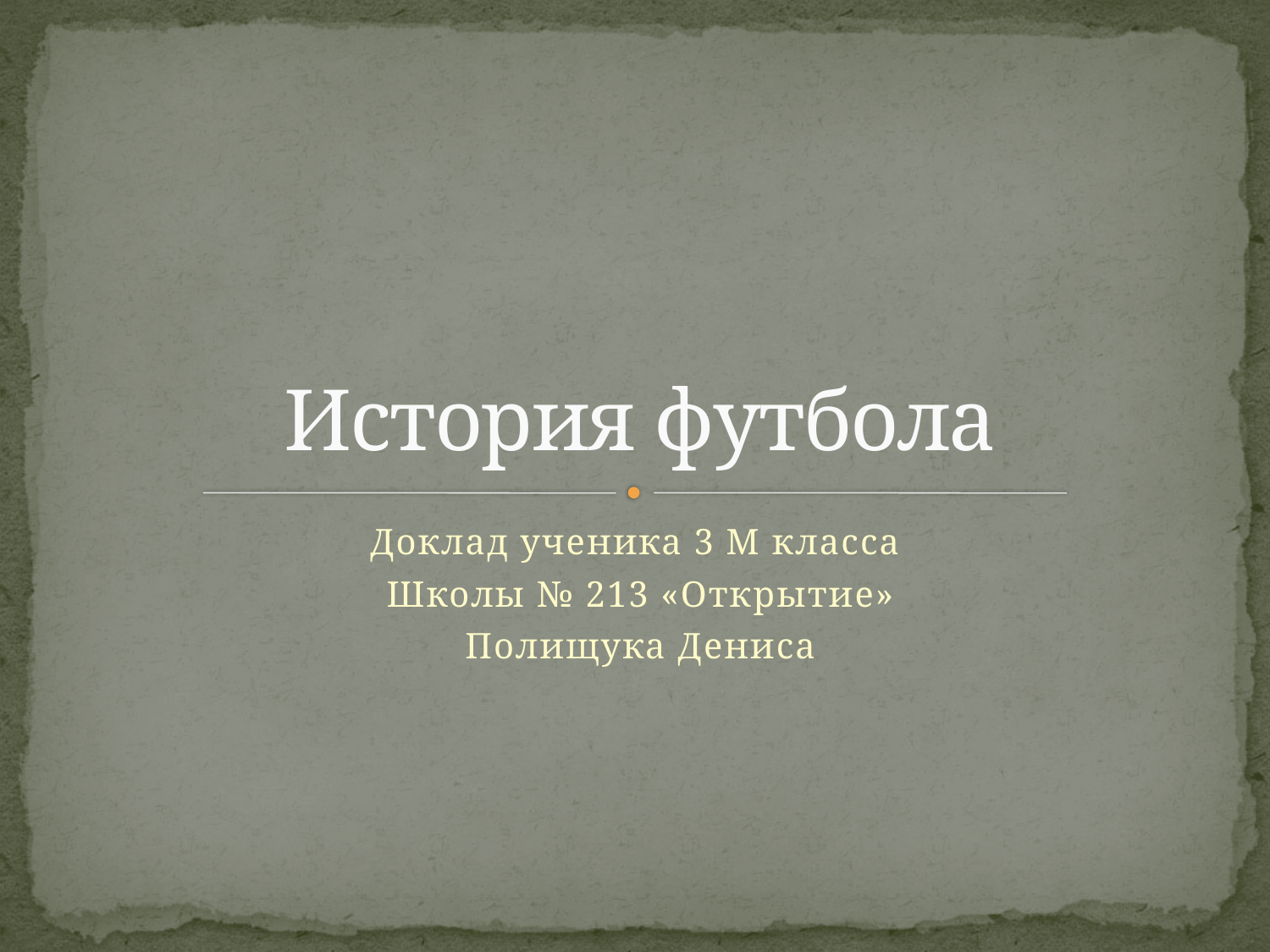

# История футбола
Доклад ученика 3 М класса
Школы № 213 «Открытие»
Полищука Дениса